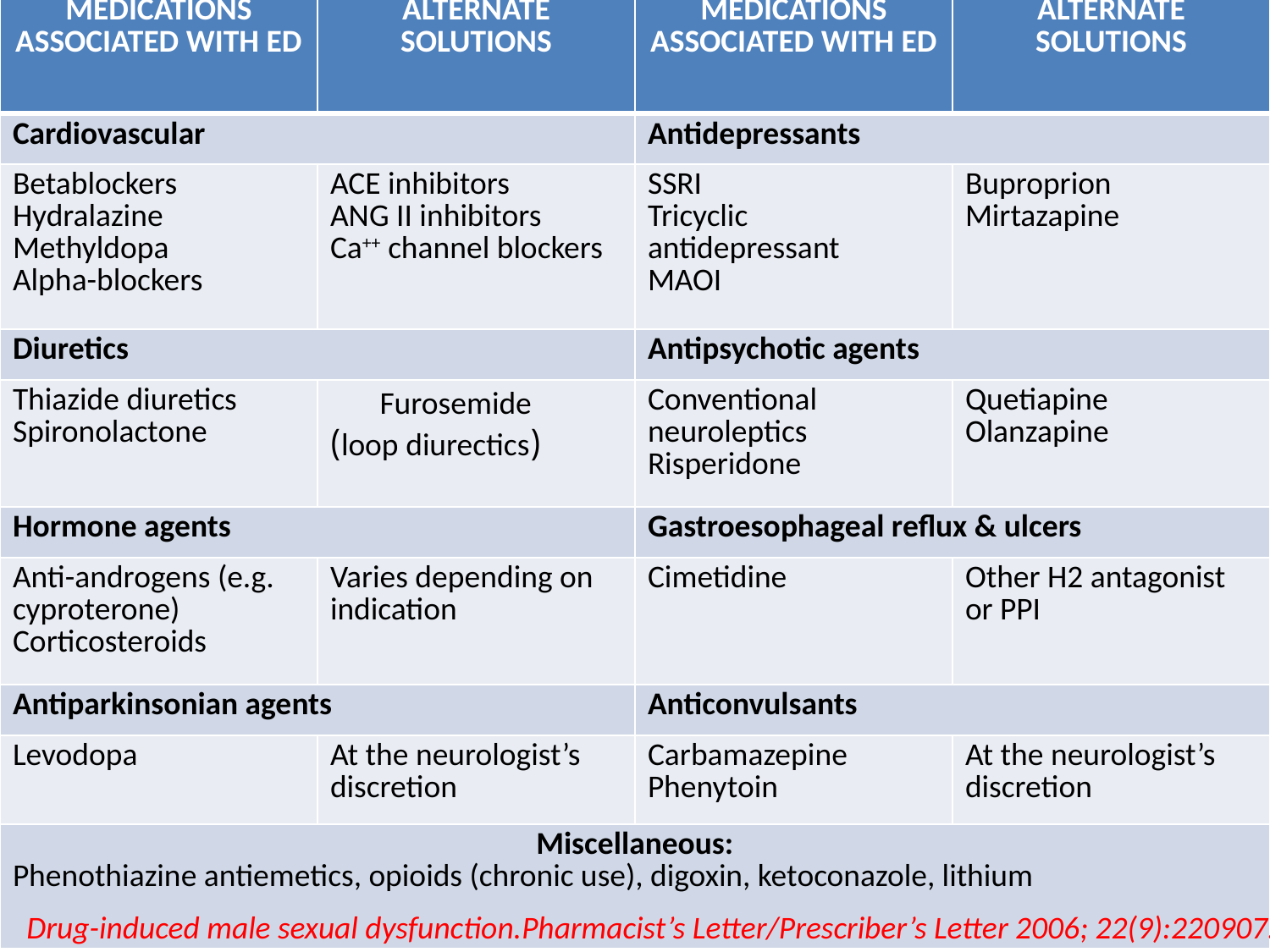

| MEDICATIONS ASSOCIATED WITH ED | ALTERNATE SOLUTIONS | MEDICATIONS ASSOCIATED WITH ED | ALTERNATE SOLUTIONS |
| --- | --- | --- | --- |
| Cardiovascular |  | Antidepressants |  |
| Betablockers Hydralazine Methyldopa Alpha-blockers | ACE inhibitors ANG II inhibitors Ca++ channel blockers | SSRI Tricyclic antidepressant MAOI | Buproprion Mirtazapine |
| Diuretics |  | Antipsychotic agents |  |
| Thiazide diuretics Spironolactone | Furosemide (loop diurectics) | Conventional neuroleptics Risperidone | Quetiapine Olanzapine |
| Hormone agents |  | Gastroesophageal reflux & ulcers |  |
| Anti-androgens (e.g. cyproterone) Corticosteroids | Varies depending on indication | Cimetidine | Other H2 antagonist or PPI |
| Antiparkinsonian agents |  | Anticonvulsants |  |
| Levodopa | At the neurologist’s discretion | Carbamazepine Phenytoin | At the neurologist’s discretion |
| Miscellaneous: Phenothiazine antiemetics, opioids (chronic use), digoxin, ketoconazole, lithium |  |  |  |
#
Drug-induced male sexual dysfunction.Pharmacist’s Letter/Prescriber’s Letter 2006; 22(9):220907.